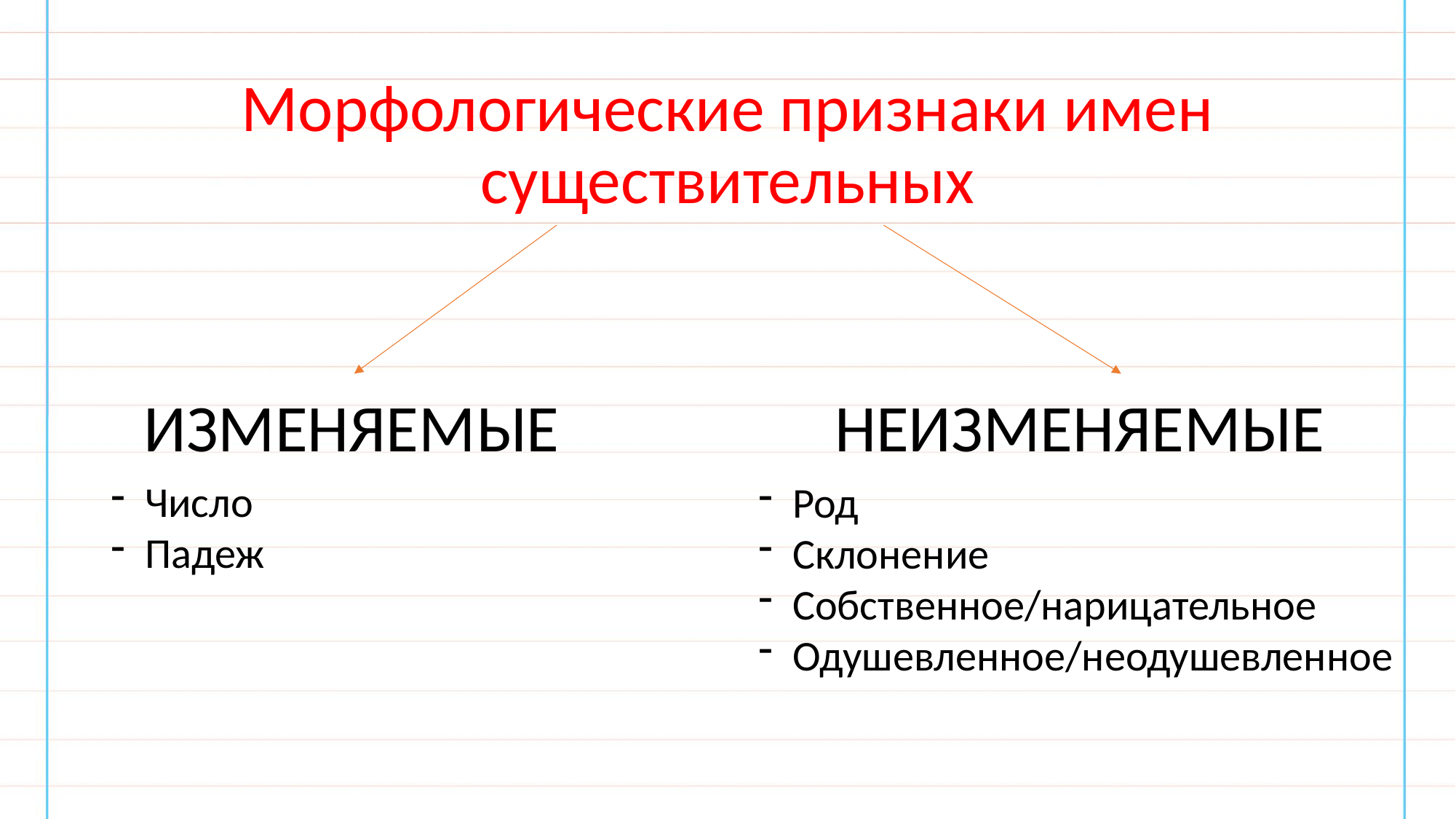

# Морфологические признаки имен существительных

ИЗМЕНЯЕМЫЕ
НЕИЗМЕНЯЕМЫЕ
Число
Падеж
Род
Склонение
Собственное/нарицательное
Одушевленное/неодушевленное